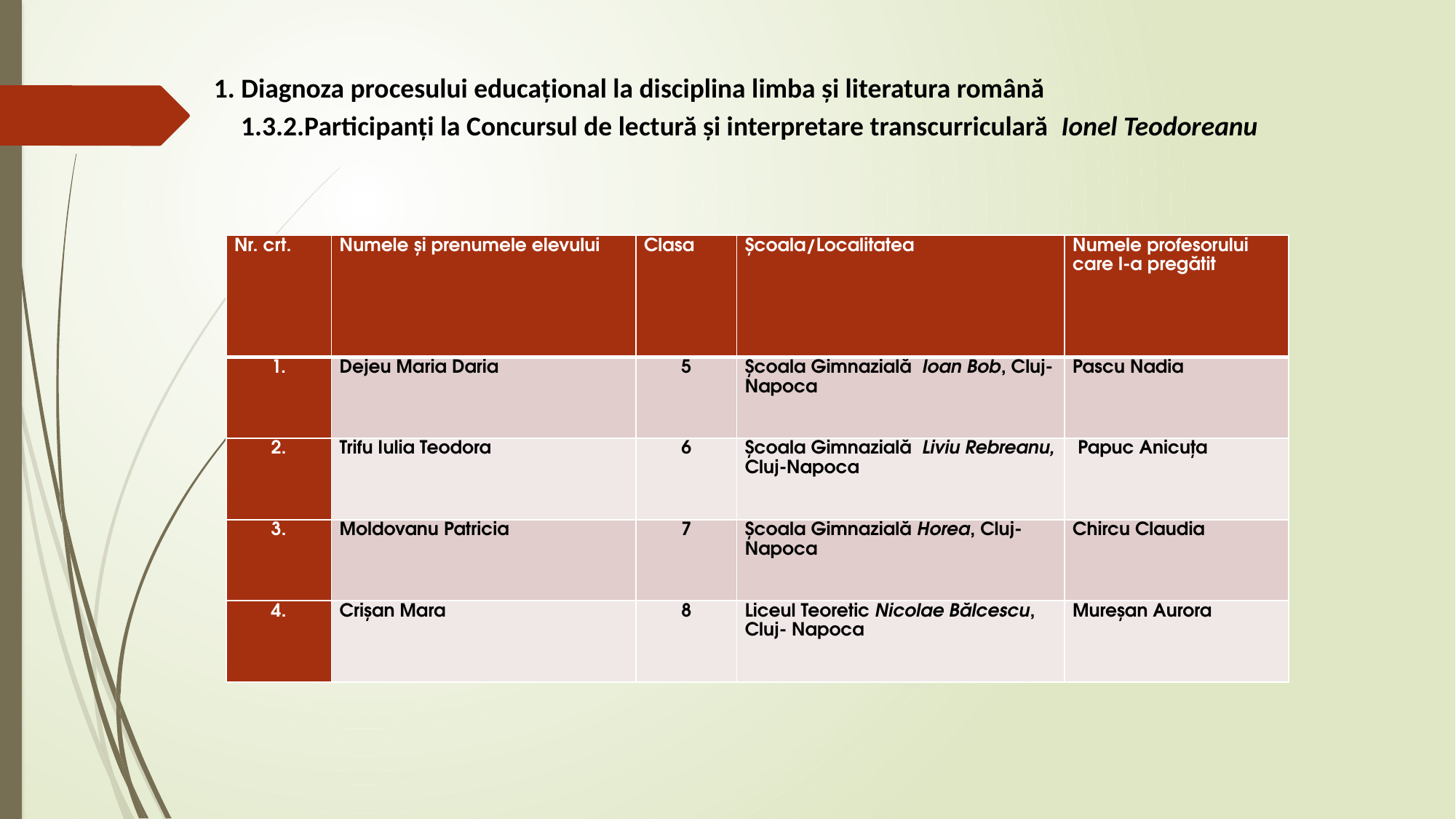

1. Diagnoza procesului educațional la disciplina limba și literatura română
1.3.2.Participanți la Concursul de lectură și interpretare transcurriculară  Ionel Teodoreanu
| Nr. crt. | Numele și prenumele elevului | Clasa | Școala/Localitatea | Numele profesorului care l-a pregătit |
| --- | --- | --- | --- | --- |
| 1. | Dejeu Maria Daria | 5 | Școala Gimnazială Ioan Bob, Cluj- Napoca | Pascu Nadia |
| 2. | Trifu Iulia Teodora | 6 | Școala Gimnazială Liviu Rebreanu, Cluj-Napoca | Papuc Anicuța |
| 3. | Moldovanu Patricia | 7 | Școala Gimnazială Horea, Cluj-Napoca | Chircu Claudia |
| 4. | Crișan Mara | 8 | Liceul Teoretic Nicolae Bălcescu, Cluj- Napoca | Mureșan Aurora |